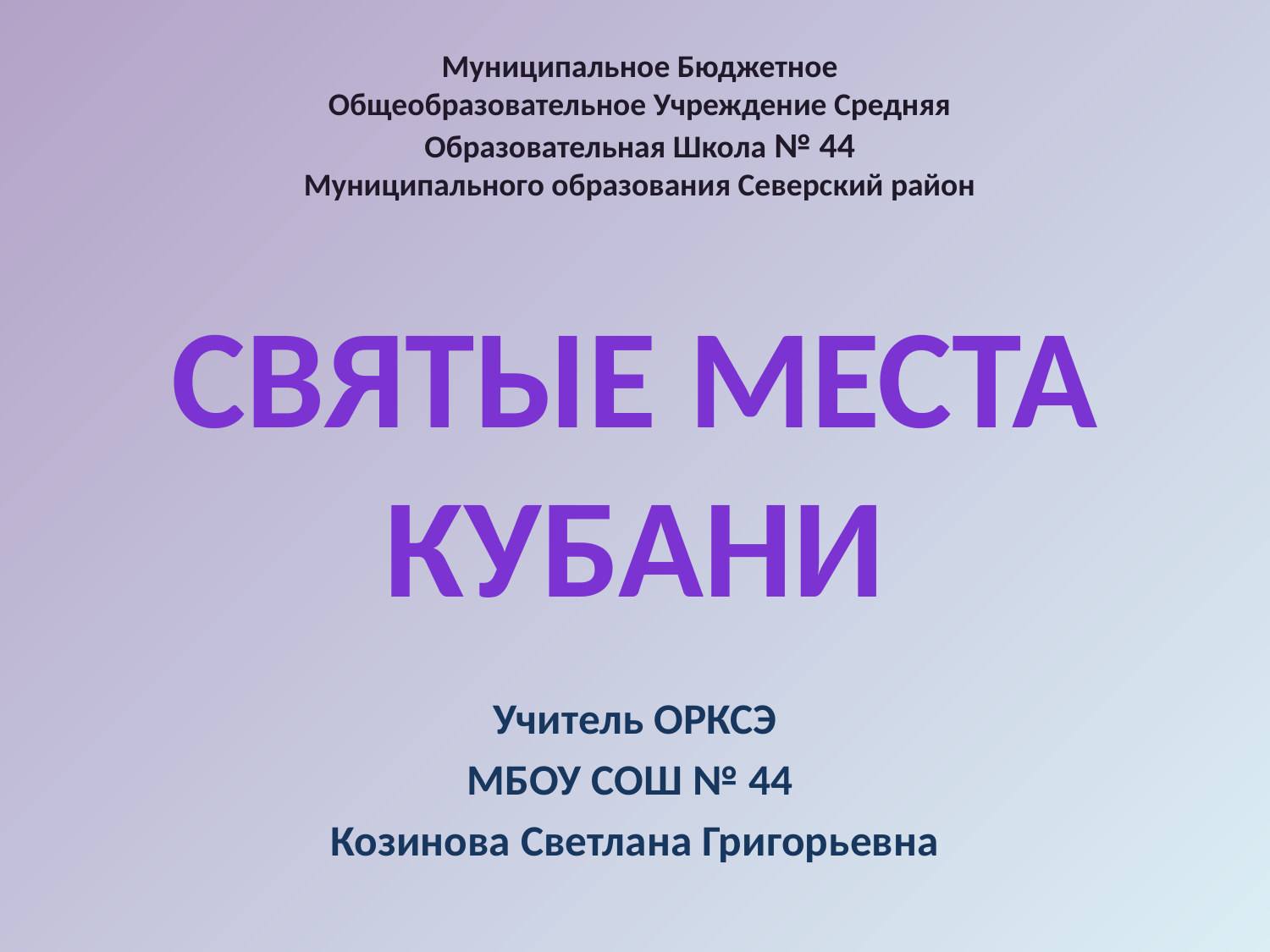

Муниципальное Бюджетное Общеобразовательное Учреждение Средняя Образовательная Школа № 44
Муниципального образования Северский район
# Святые места Кубани
Учитель ОРКСЭ
МБОУ СОШ № 44
Козинова Светлана Григорьевна